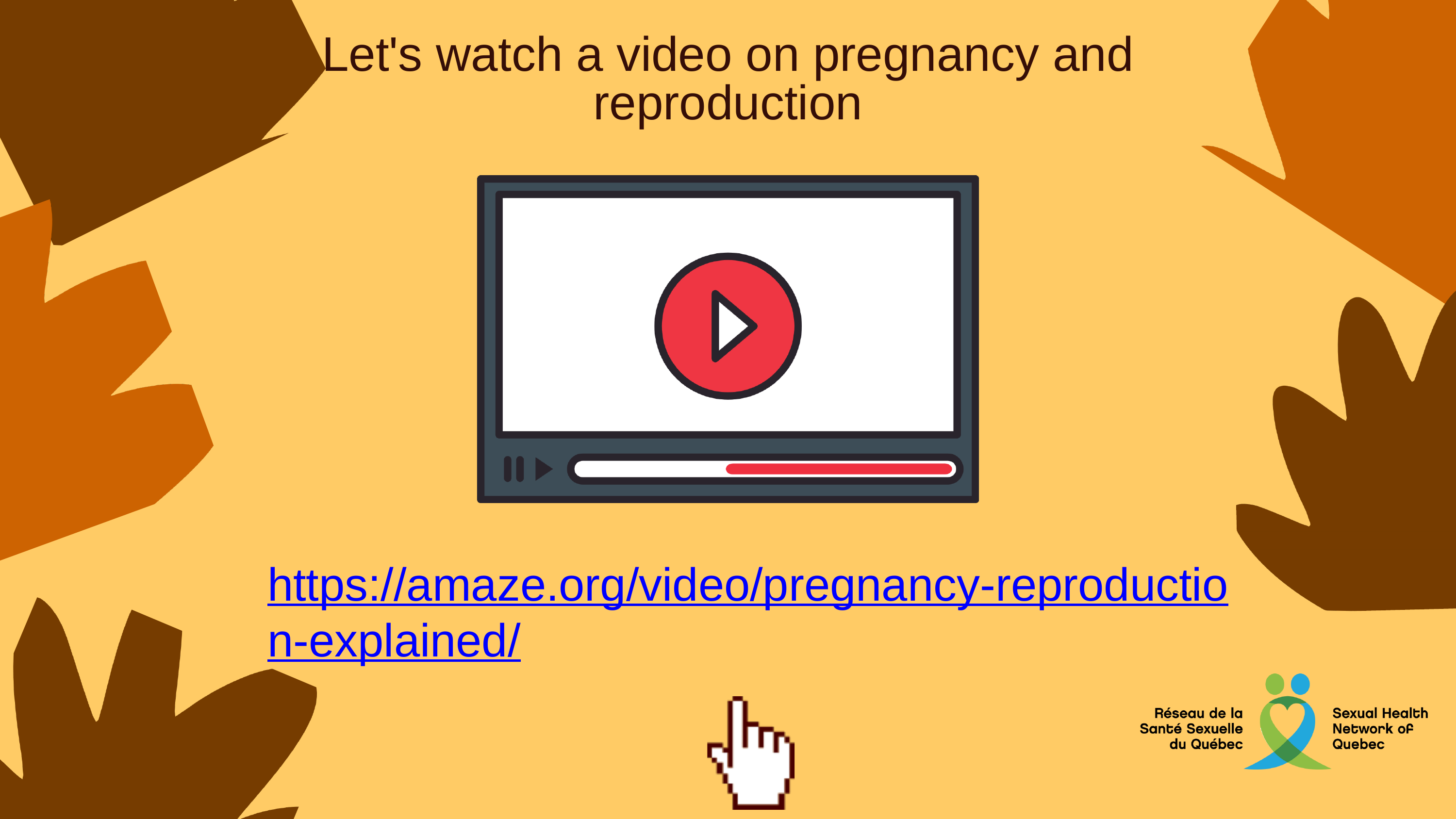

Let's watch a video on pregnancy and reproduction

https://amaze.org/video/pregnancy-reproduction-explained/